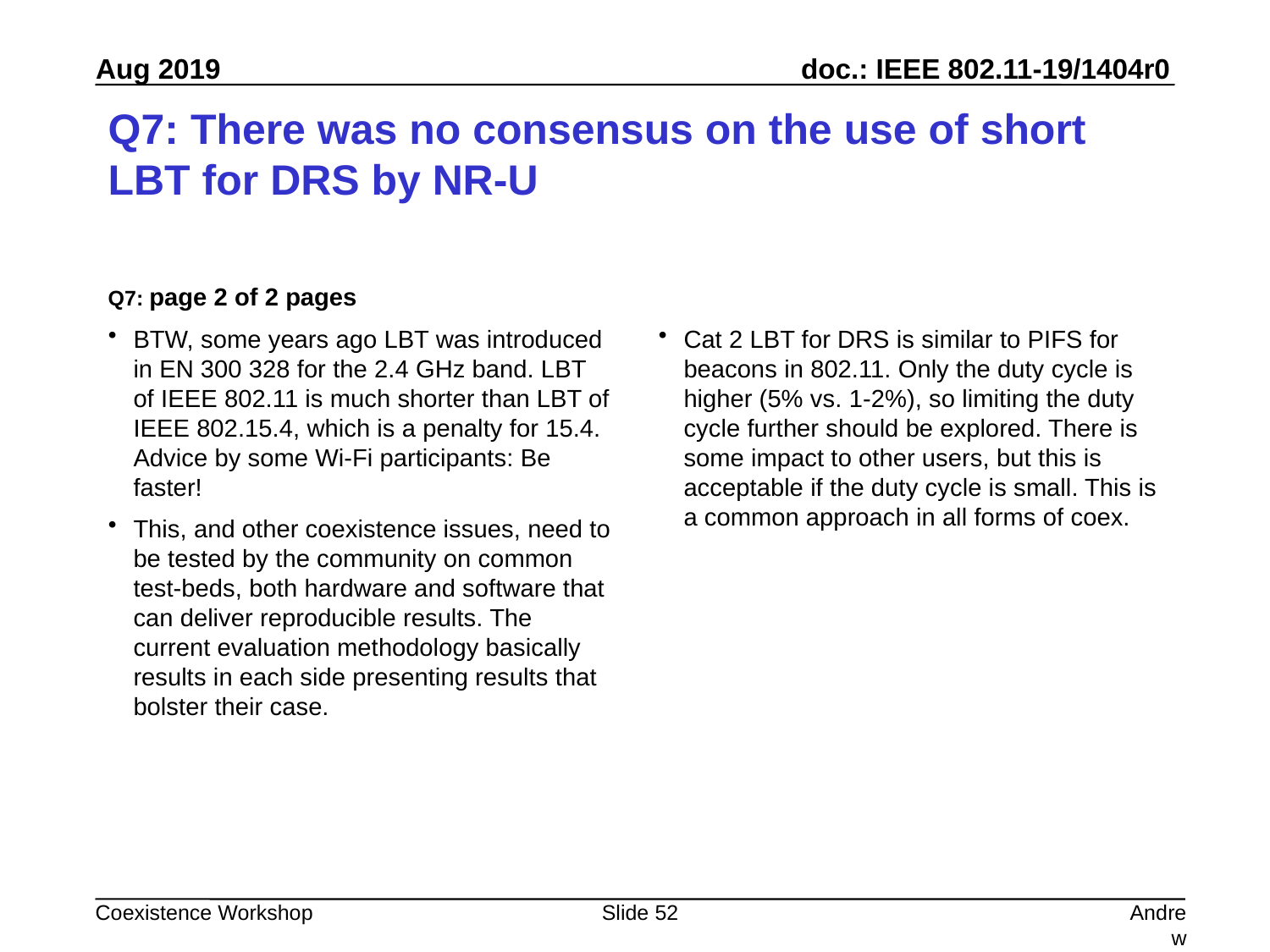

# Q7: There was no consensus on the use of short  LBT for DRS by NR-U
Q7: page 2 of 2 pages
BTW, some years ago LBT was introduced in EN 300 328 for the 2.4 GHz band. LBT of IEEE 802.11 is much shorter than LBT of IEEE 802.15.4, which is a penalty for 15.4. Advice by some Wi-Fi participants: Be faster!
This, and other coexistence issues, need to be tested by the community on common test-beds, both hardware and software that can deliver reproducible results. The current evaluation methodology basically results in each side presenting results that bolster their case.

Cat 2 LBT for DRS is similar to PIFS for beacons in 802.11. Only the duty cycle is higher (5% vs. 1-2%), so limiting the duty cycle further should be explored. There is some impact to other users, but this is acceptable if the duty cycle is small. This is a common approach in all forms of coex.
Slide 52
Andrew Myles, Cisco